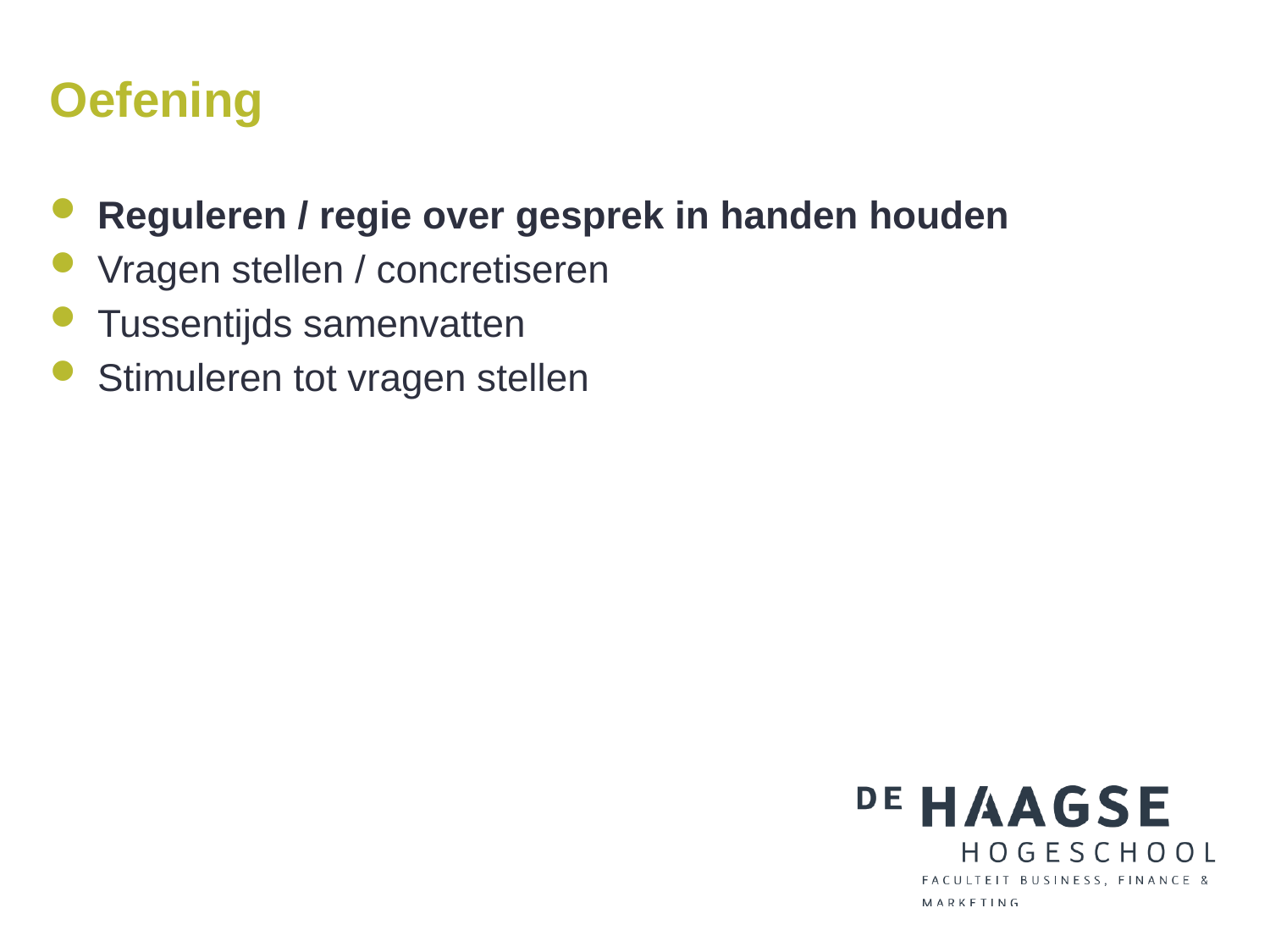

# Oefening
Reguleren / regie over gesprek in handen houden
Vragen stellen / concretiseren
Tussentijds samenvatten
Stimuleren tot vragen stellen